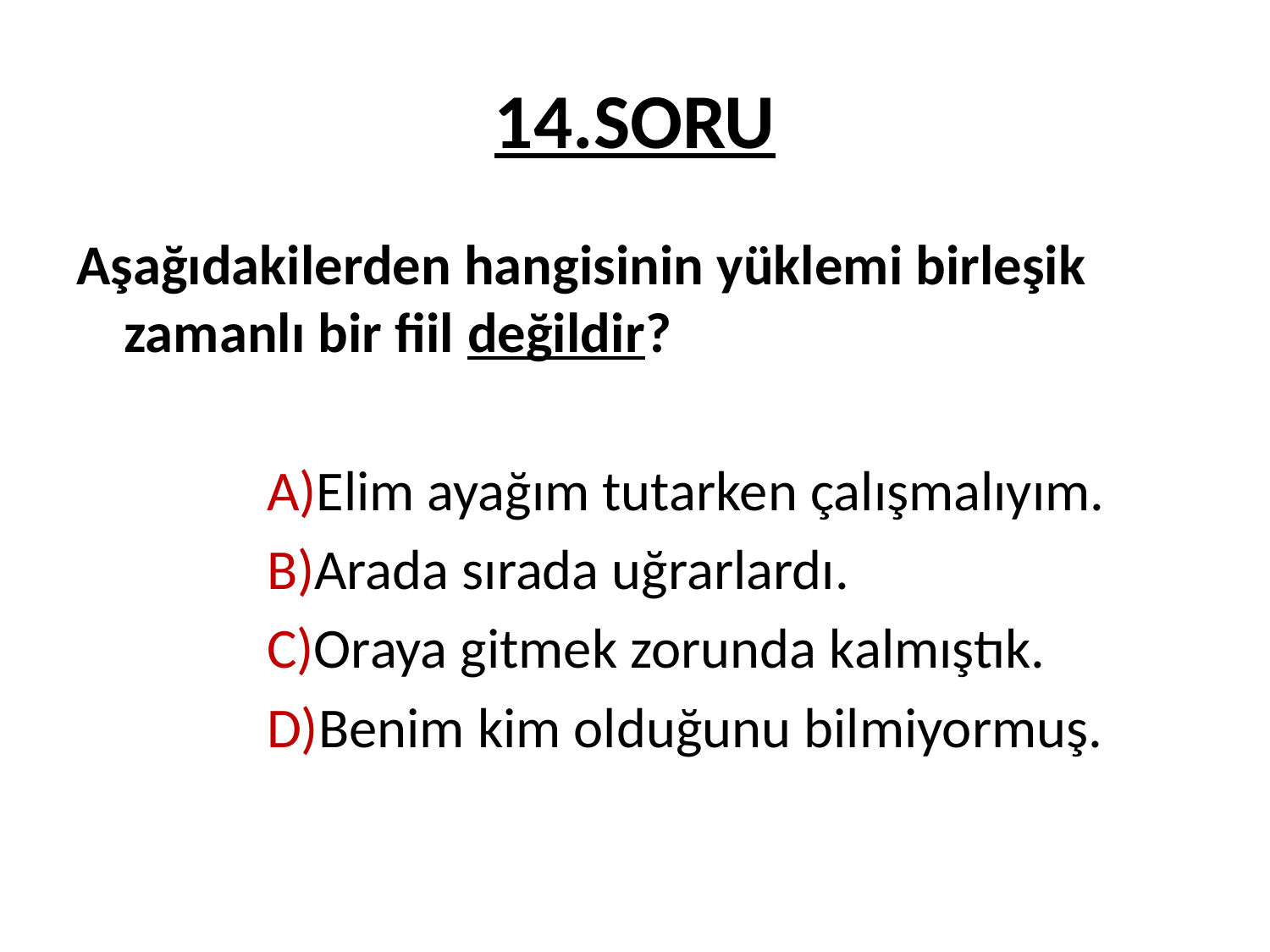

# 14.SORU
Aşağıdakilerden hangisinin yüklemi birleşik zamanlı bir fiil değildir?

               A)Elim ayağım tutarken çalışmalıyım.
               B)Arada sırada uğrarlardı.
               C)Oraya gitmek zorunda kalmıştık.
               D)Benim kim olduğunu bilmiyormuş.